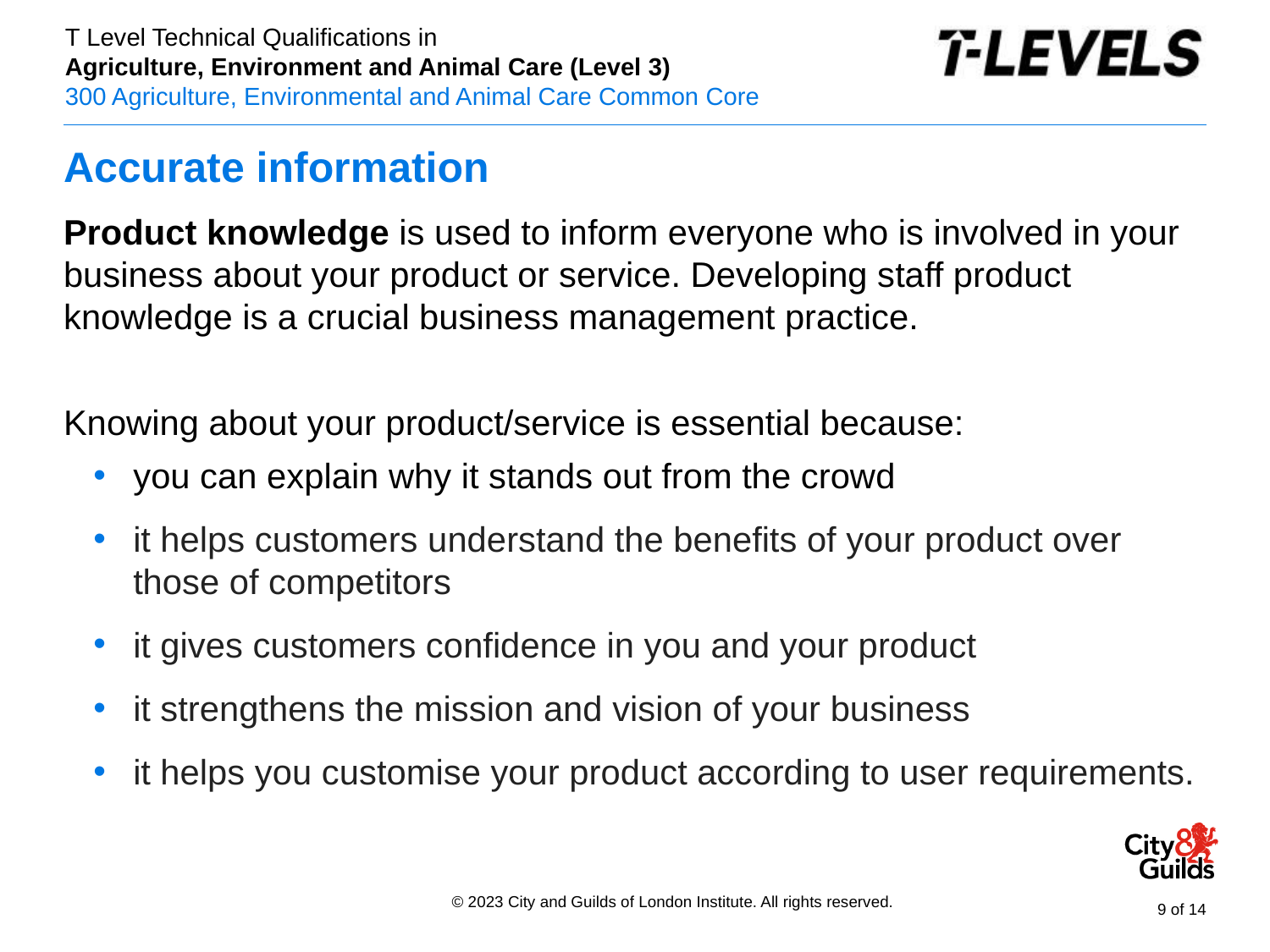

# Accurate information
Product knowledge is used to inform everyone who is involved in your business about your product or service. Developing staff product knowledge is a crucial business management practice.

Knowing about your product/service is essential because:
you can explain why it stands out from the crowd
it helps customers understand the benefits of your product over those of competitors
it gives customers confidence in you and your product
it strengthens the mission and vision of your business
it helps you customise your product according to user requirements.